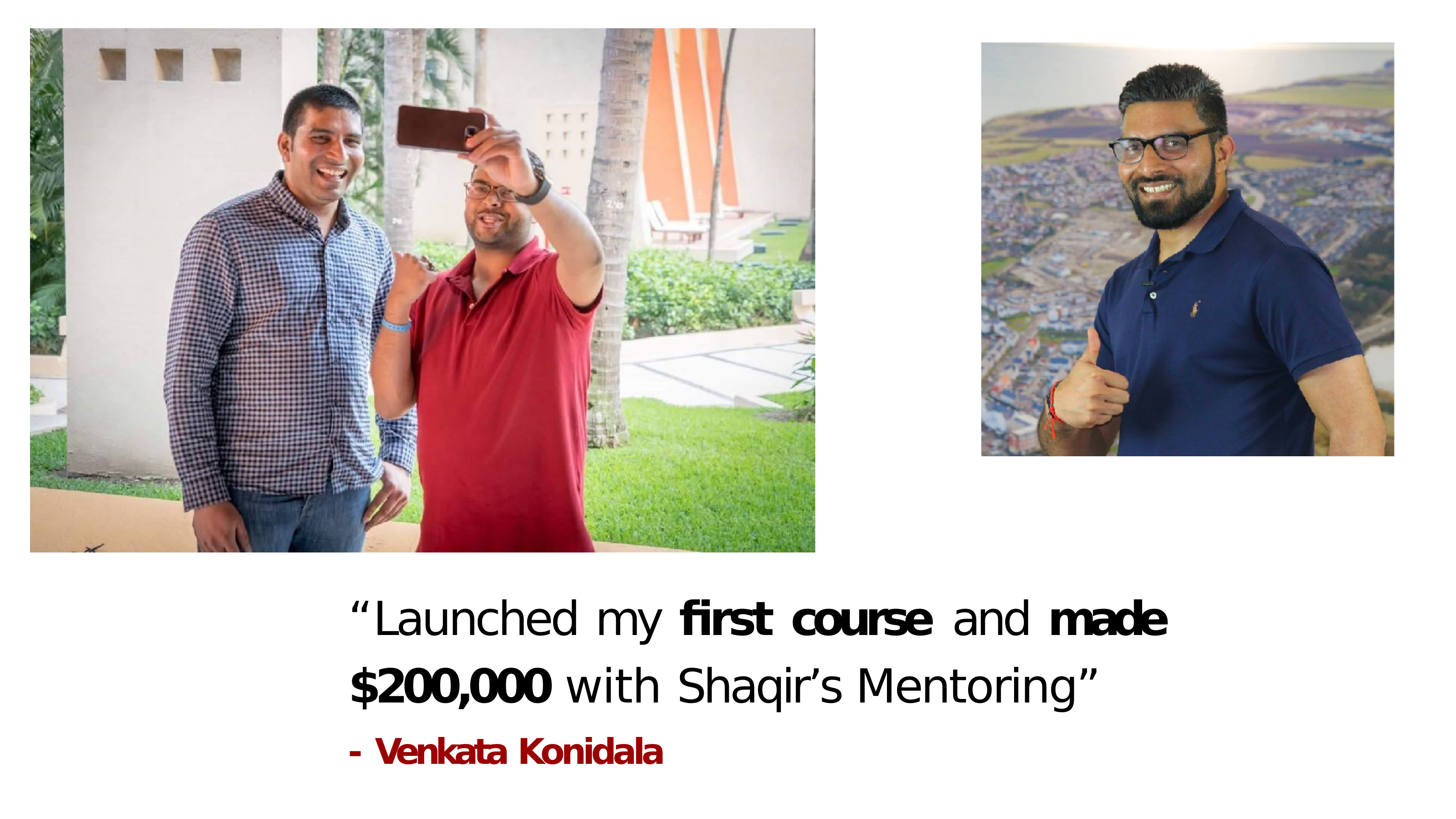

“Launched my first course and made
$200,000 with Shaqir’s Mentoring”
- Venkata Konidala